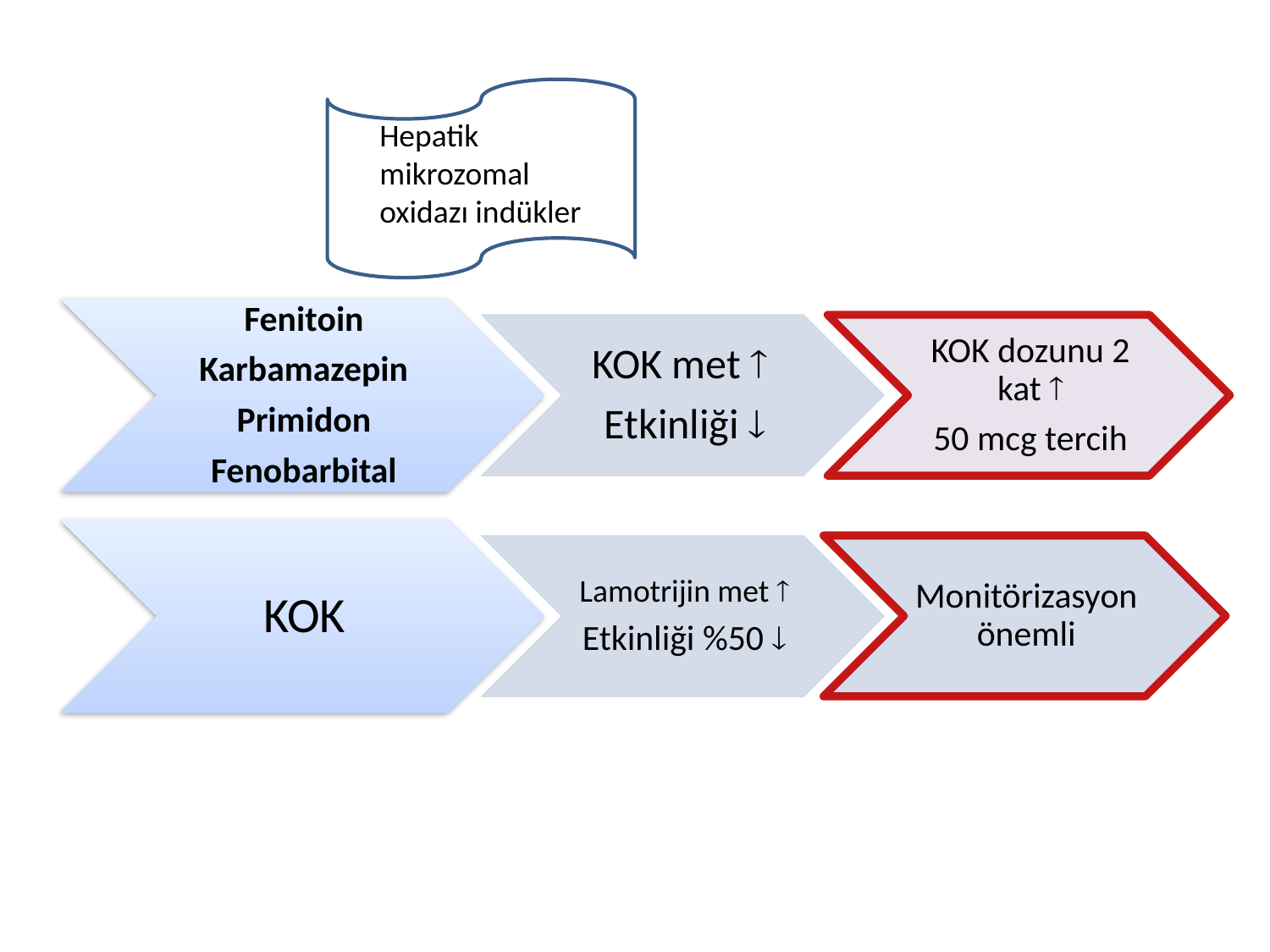

Fenitoin
Karbamazepin
Primidon
Fenobarbital
KOK met ↑
Etkinliği ↓
KOK dozunu 2 kat ↑
50 mcg tercih
KOK
Lamotrijin met ↑
Etkinliği %50 ↓
Monitörizasyon önemli
Hepatik mikrozomal oxidazı indükler